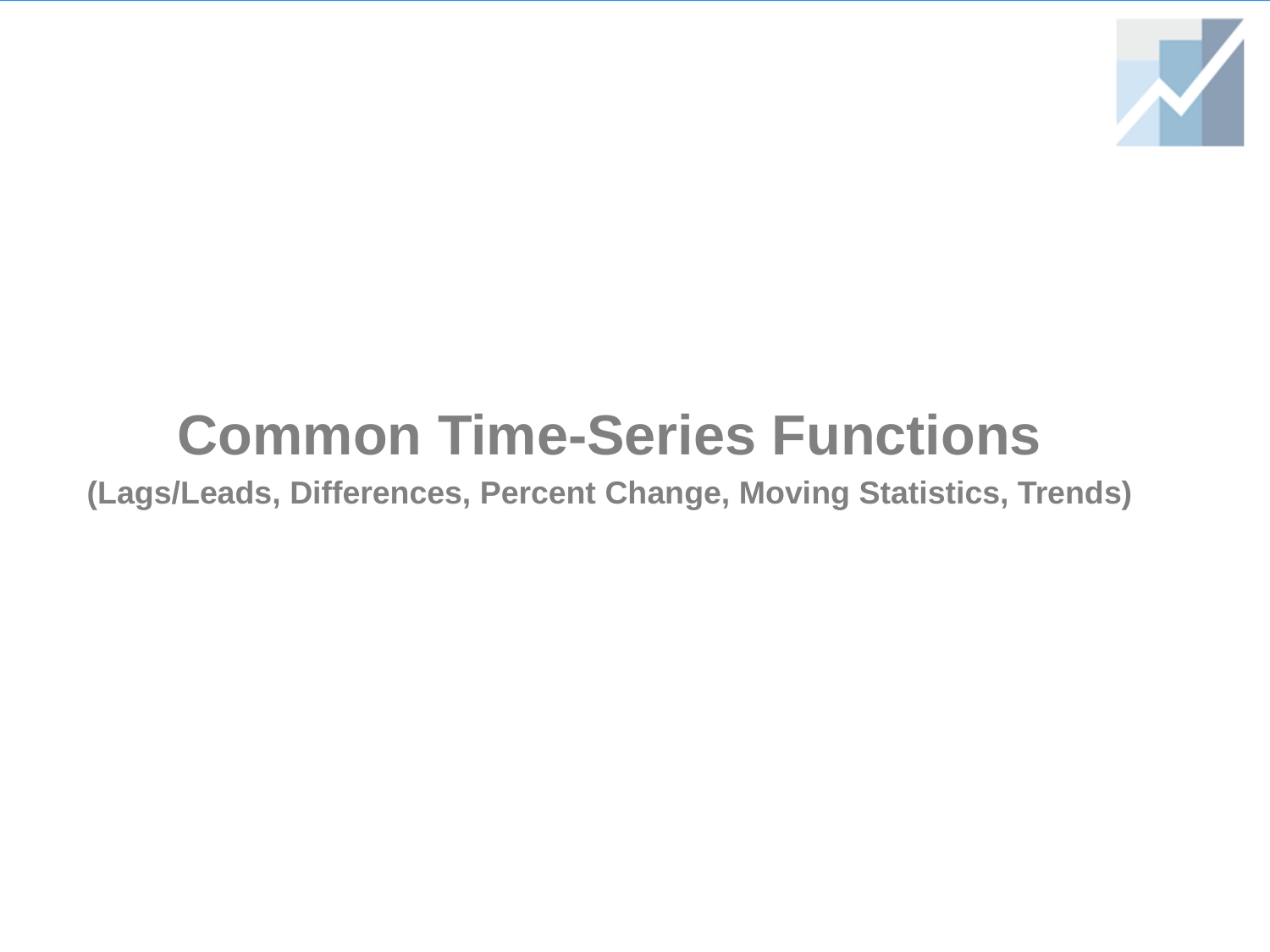

Common Time-Series Functions
(Lags/Leads, Differences, Percent Change, Moving Statistics, Trends)